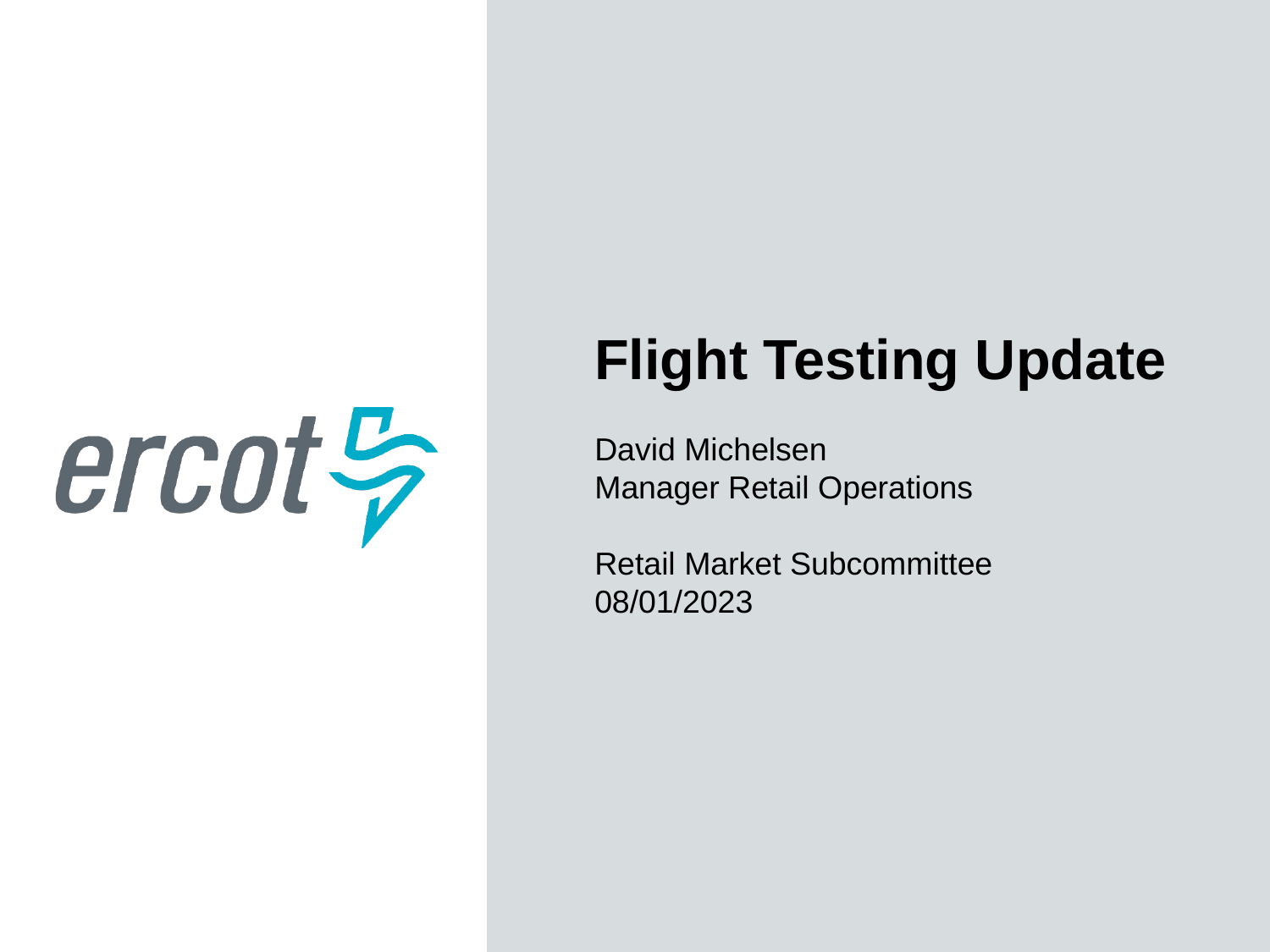

Flight Testing Update

David Michelsen
Manager Retail Operations

Retail Market Subcommittee
08/01/2023